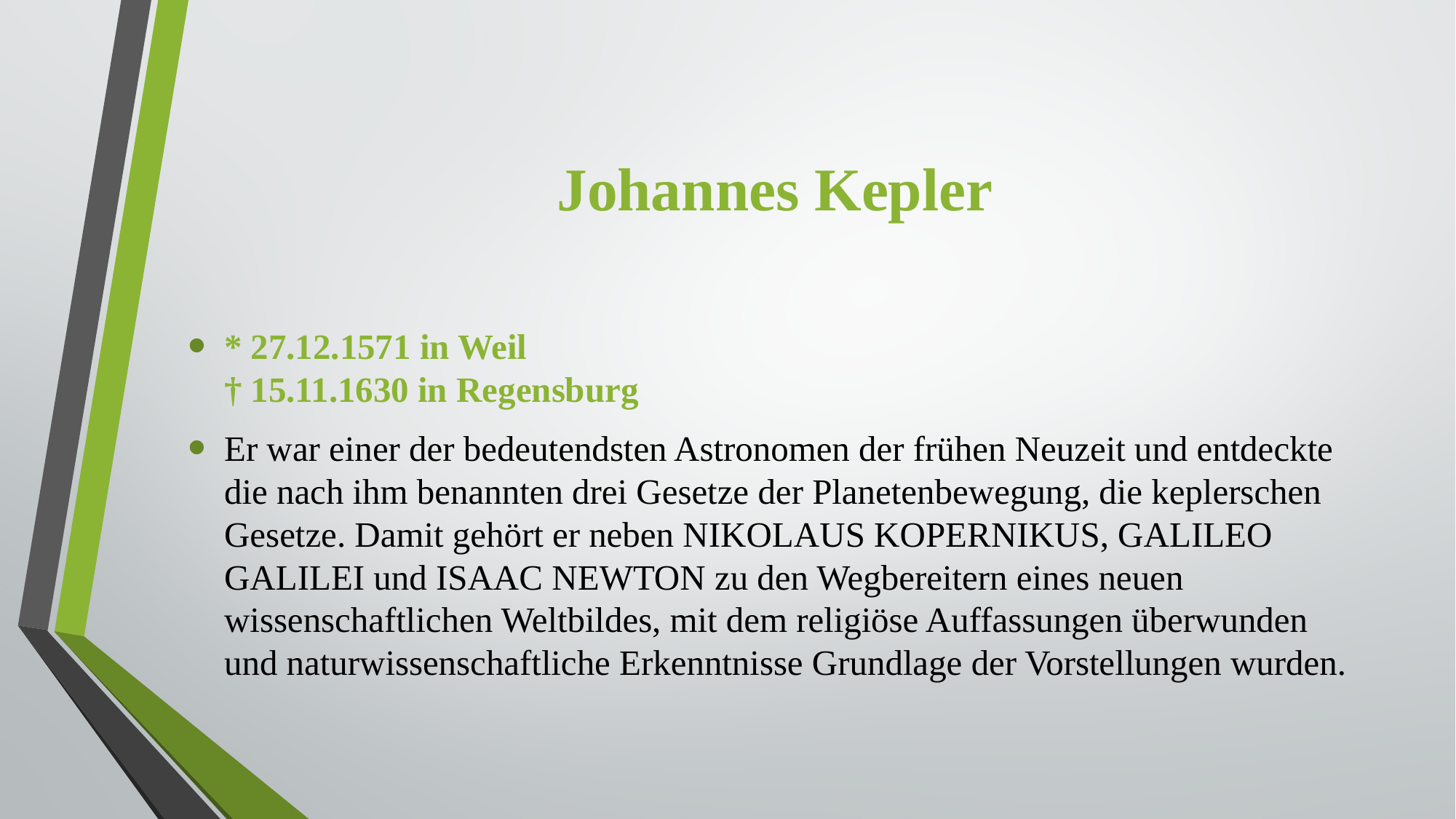

# Johannes Kepler
* 27.12.1571 in Weil
† 15.11.1630 in Regensburg
Er war einer der bedeutendsten Astronomen der frühen Neuzeit und entdeckte die nach ihm benannten drei Gesetze der Planetenbewegung, die keplerschen Gesetze. Damit gehört er neben NIKOLAUS KOPERNIKUS, GALILEO GALILEI und ISAAC NEWTON zu den Wegbereitern eines neuen wissenschaftlichen Weltbildes, mit dem religiöse Auffassungen überwunden und naturwissenschaftliche Erkenntnisse Grundlage der Vorstellungen wurden.